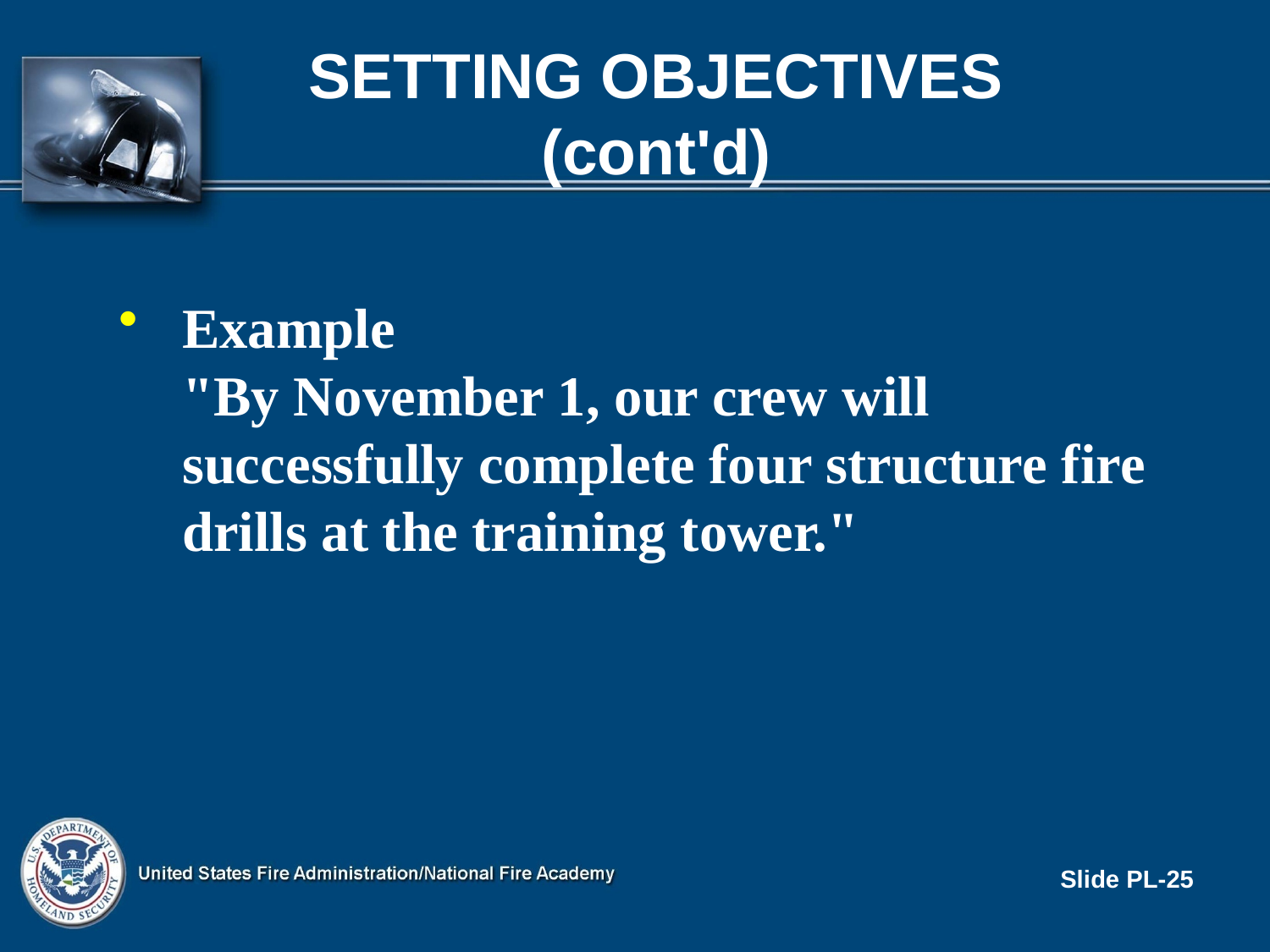

# Setting Objectives (cont'd)
Example
"By November 1, our crew will successfully complete four structure fire drills at the training tower."
Slide PL-25